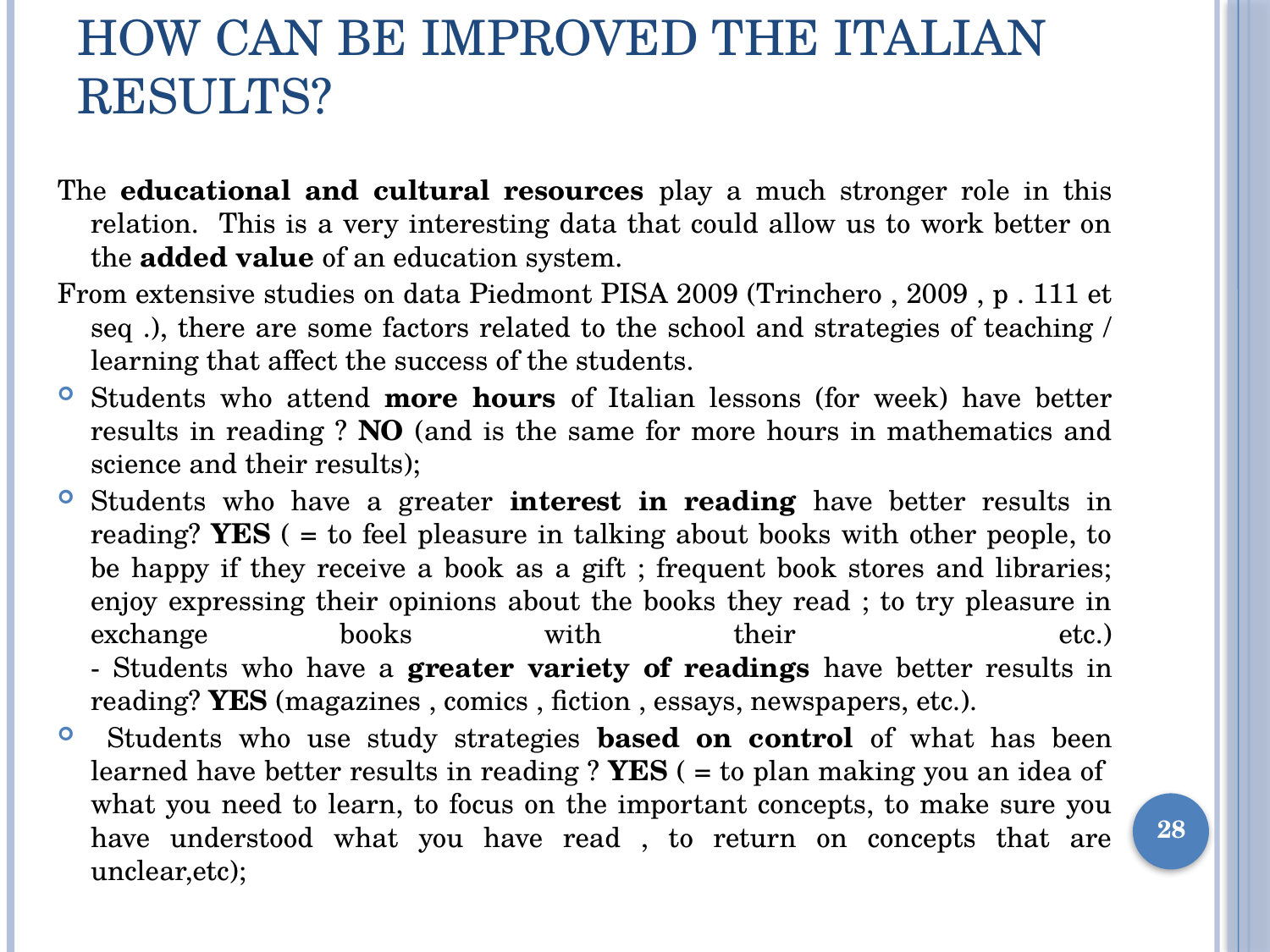

# How can be improved the italian results?
The educational and cultural resources play a much stronger role in this relation.  This is a very interesting data that could allow us to work better on the added value of an education system.
From extensive studies on data Piedmont PISA 2009 (Trinchero , 2009 , p . 111 et seq .), there are some factors related to the school and strategies of teaching / learning that affect the success of the students.
Students who attend more hours of Italian lessons (for week) have better results in reading ? NO (and is the same for more hours in mathematics and science and their results);
Students who have a greater interest in reading have better results in reading? YES ( = to feel pleasure in talking about books with other people, to be happy if they receive a book as a gift ; frequent book stores and libraries; enjoy expressing their opinions about the books they read ; to try pleasure in exchange books with their  etc.)
- Students who have a greater variety of readings have better results in reading? YES (magazines , comics , fiction , essays, newspapers, etc.).
 Students who use study strategies based on control of what has been learned have better results in reading ? YES ( = to plan making you an idea of ​​what you need to learn, to focus on the important concepts, to make sure you have understood what you have read , to return on concepts that are unclear,etc);
28